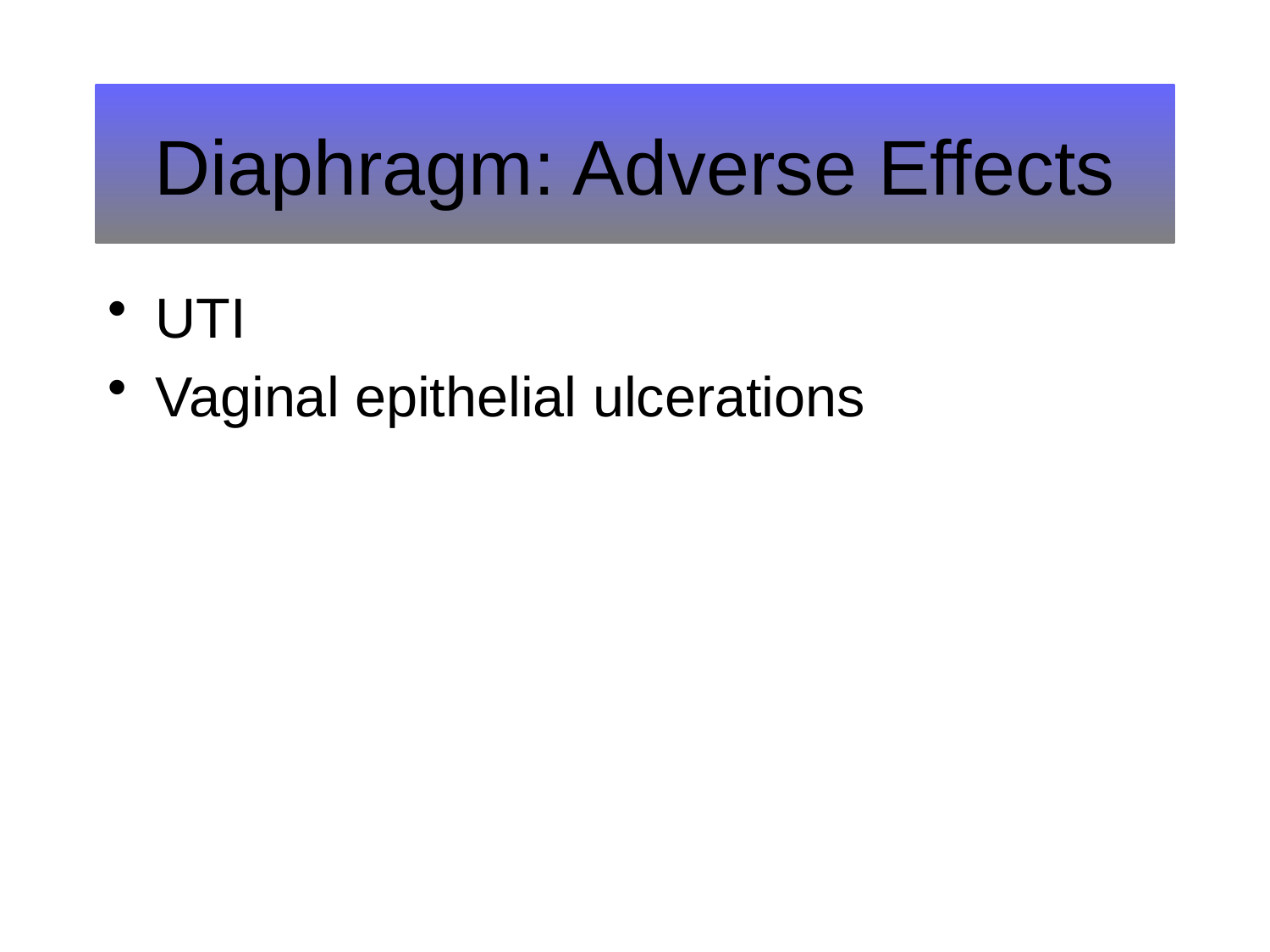

# Diaphragm: Adverse Effects
UTI
Vaginal epithelial ulcerations